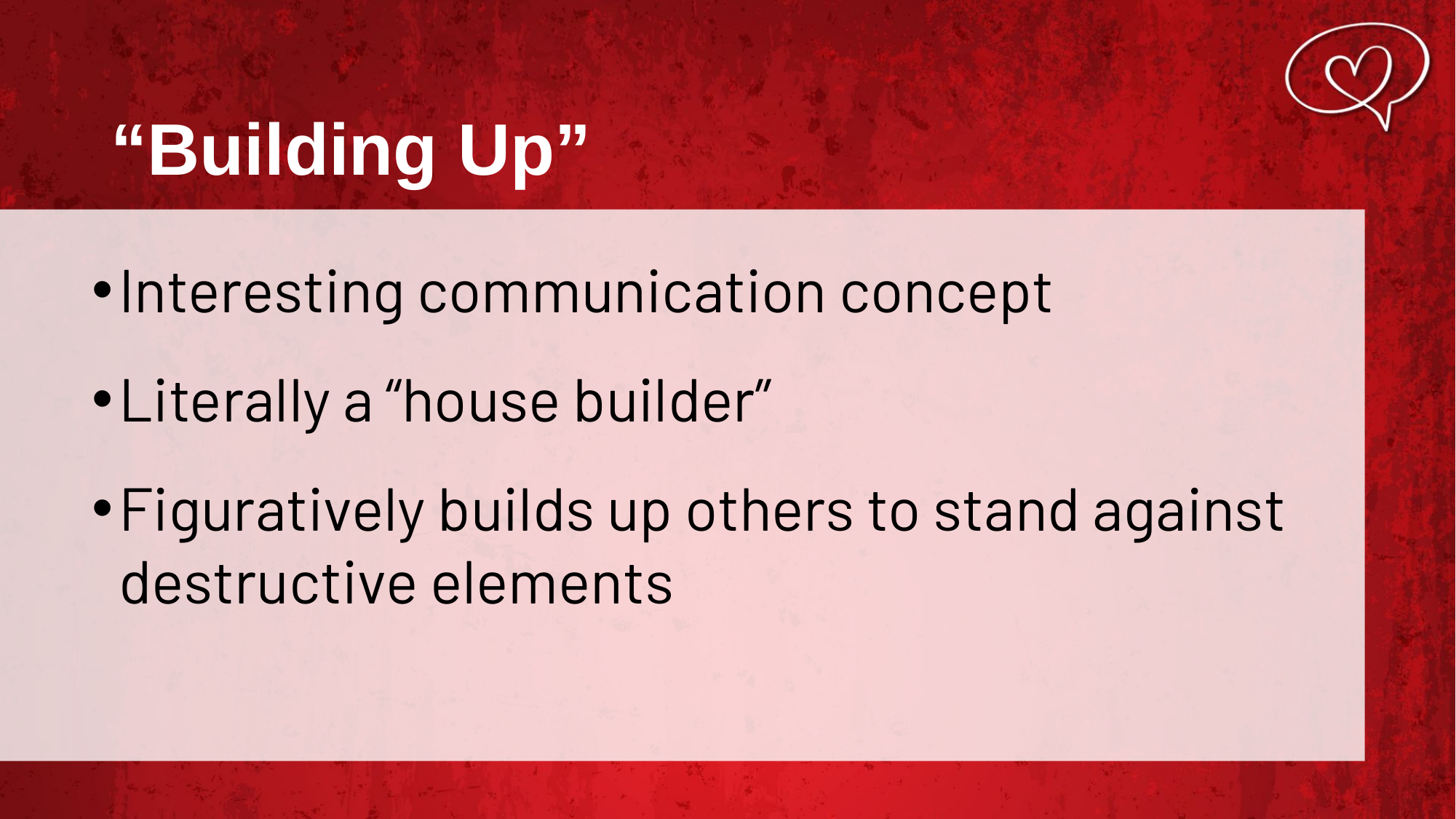

# “Building Up”
Interesting communication concept
Literally a “house builder”
Figuratively builds up others to stand against destructive elements